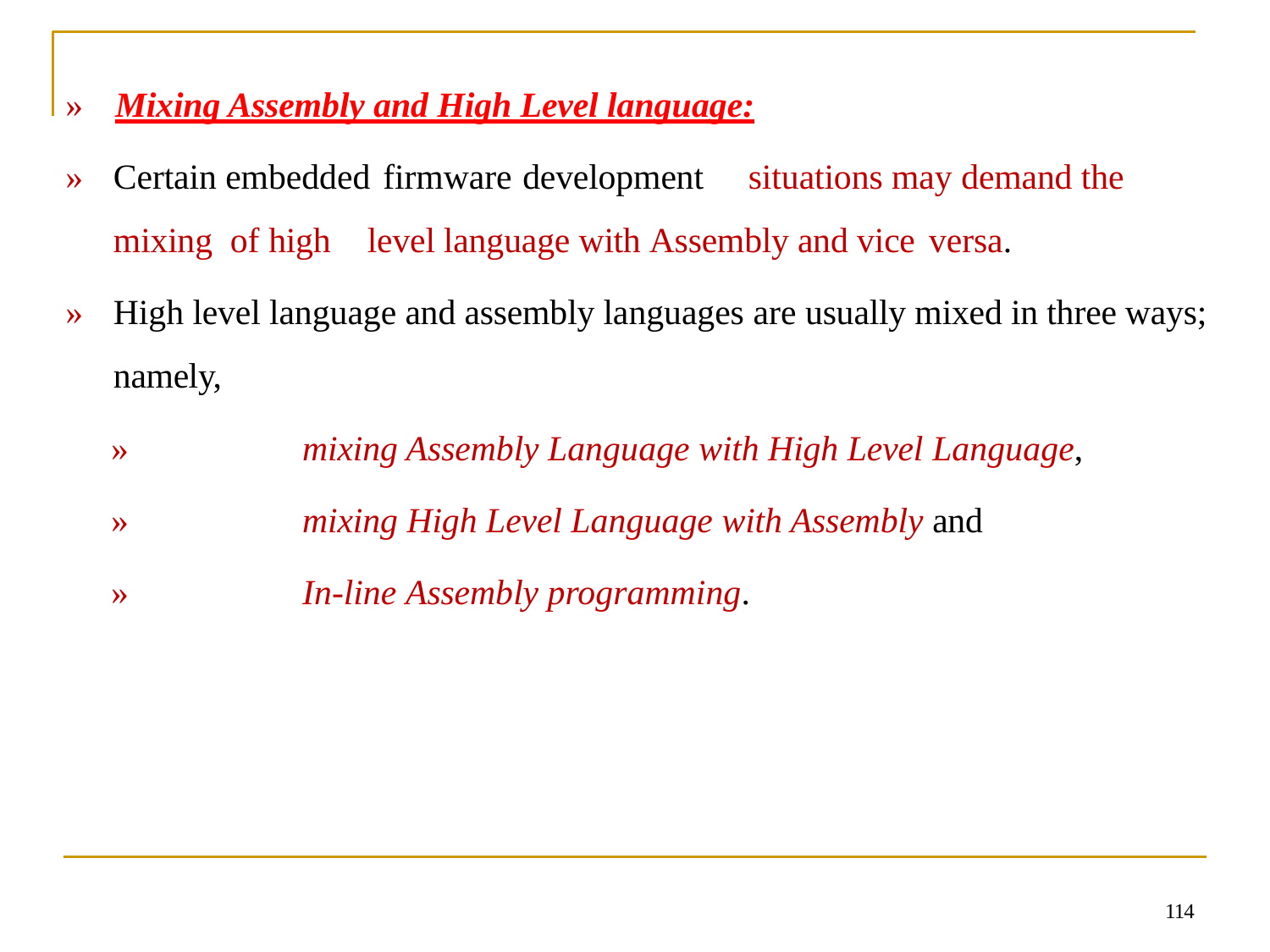

»	Mixing Assembly and High Level language:
»	Certain embedded firmware development	situations may demand the mixing  of high	level language with Assembly and vice versa.
»	High level language and assembly languages are usually mixed in three ways;  namely,
»	mixing Assembly Language with High Level Language,
»	mixing High Level Language with Assembly and
»	In-line Assembly programming.
114